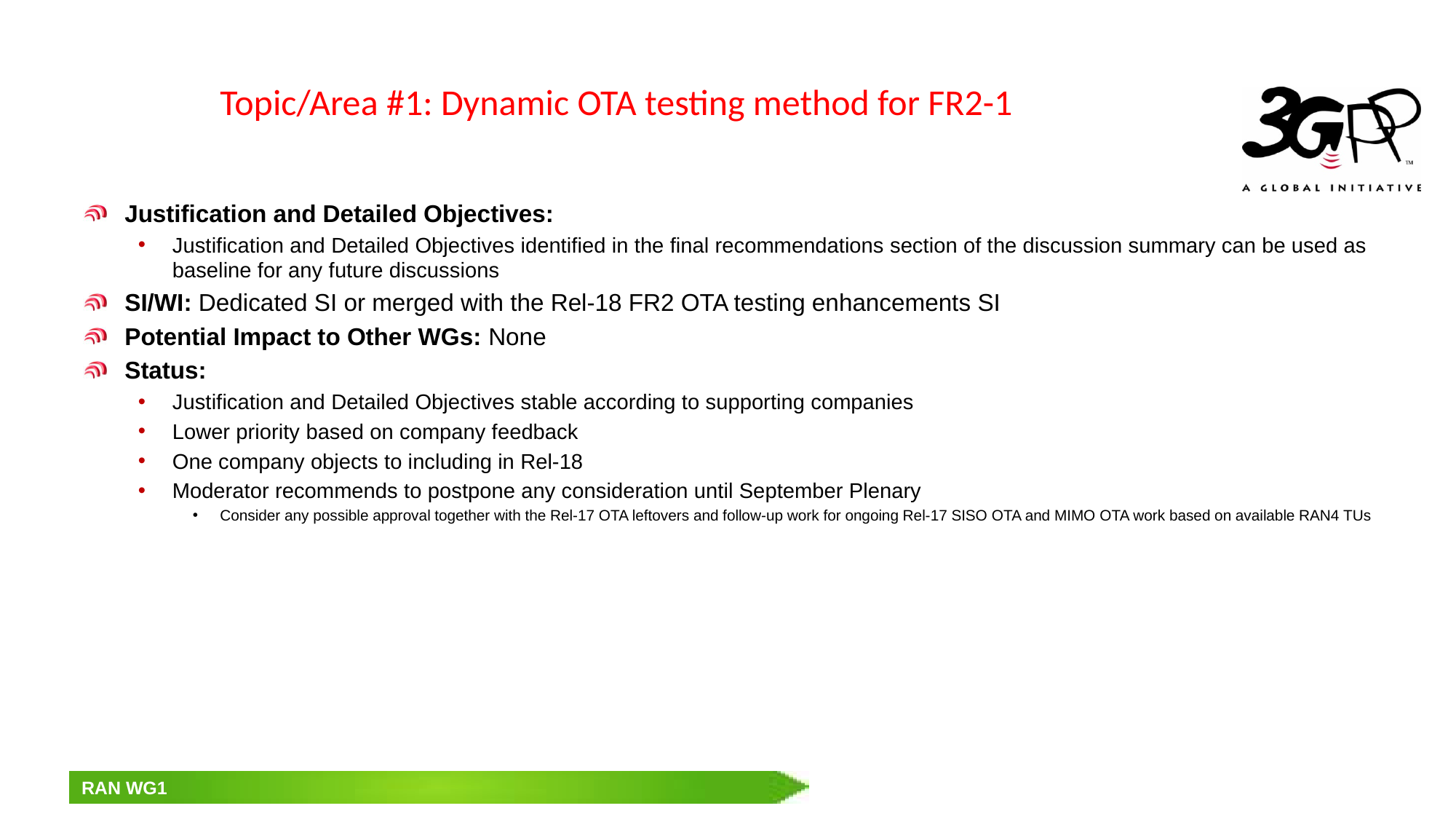

# Topic/Area #1: Dynamic OTA testing method for FR2-1
Justification and Detailed Objectives:
Justification and Detailed Objectives identified in the final recommendations section of the discussion summary can be used as baseline for any future discussions
SI/WI: Dedicated SI or merged with the Rel-18 FR2 OTA testing enhancements SI
Potential Impact to Other WGs: None
Status:
Justification and Detailed Objectives stable according to supporting companies
Lower priority based on company feedback
One company objects to including in Rel-18
Moderator recommends to postpone any consideration until September Plenary
Consider any possible approval together with the Rel-17 OTA leftovers and follow-up work for ongoing Rel-17 SISO OTA and MIMO OTA work based on available RAN4 TUs